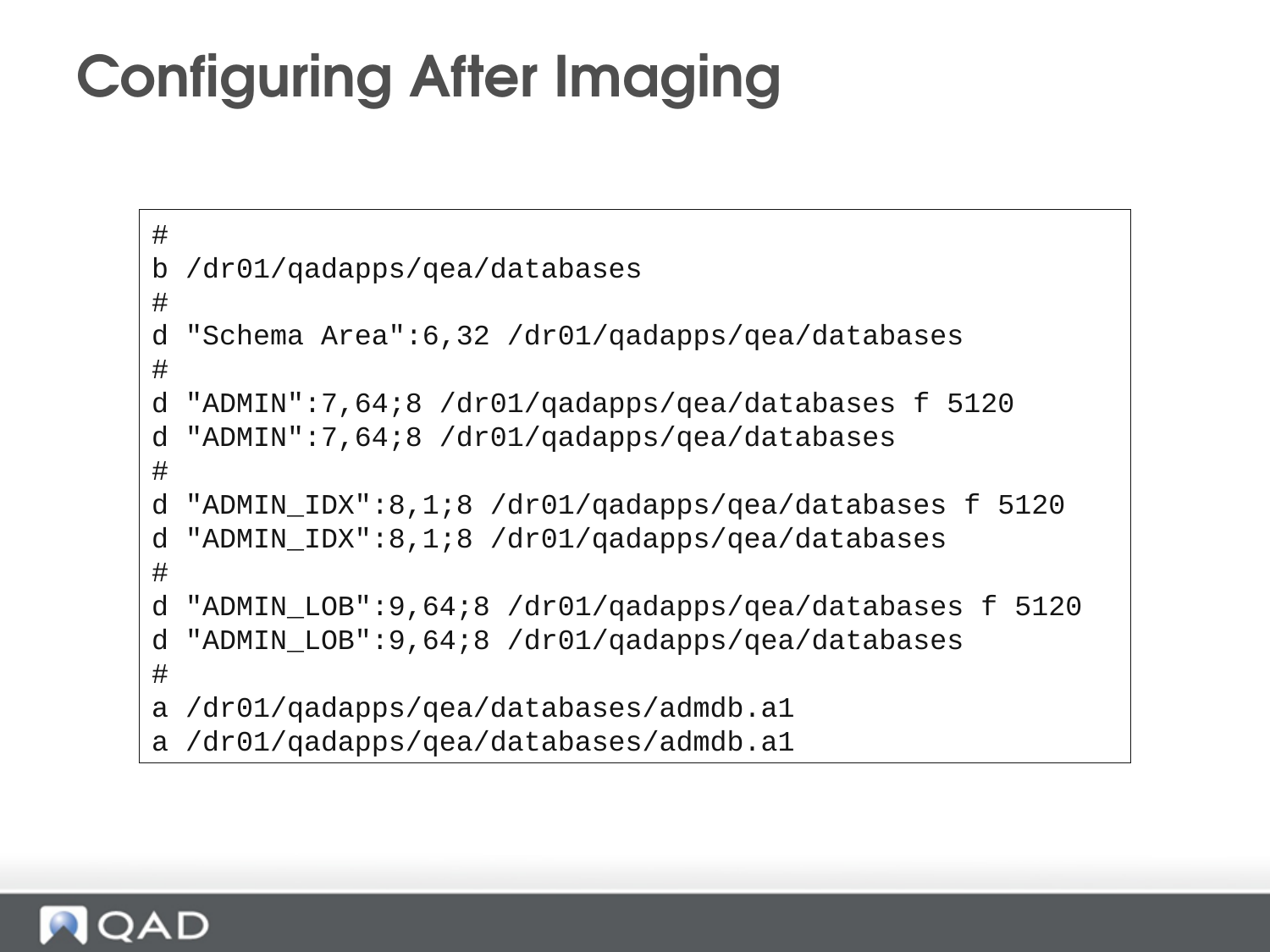

# Configuring After Imaging
#
b /dr01/qadapps/qea/databases
#
d "Schema Area":6,32 /dr01/qadapps/qea/databases
#
d "ADMIN":7,64;8 /dr01/qadapps/qea/databases f 5120
d "ADMIN":7,64;8 /dr01/qadapps/qea/databases
#
d "ADMIN_IDX":8,1;8 /dr01/qadapps/qea/databases f 5120
d "ADMIN_IDX":8,1;8 /dr01/qadapps/qea/databases
#
d "ADMIN_LOB":9,64;8 /dr01/qadapps/qea/databases f 5120
d "ADMIN_LOB":9,64;8 /dr01/qadapps/qea/databases
#
a /dr01/qadapps/qea/databases/admdb.a1
a /dr01/qadapps/qea/databases/admdb.a1